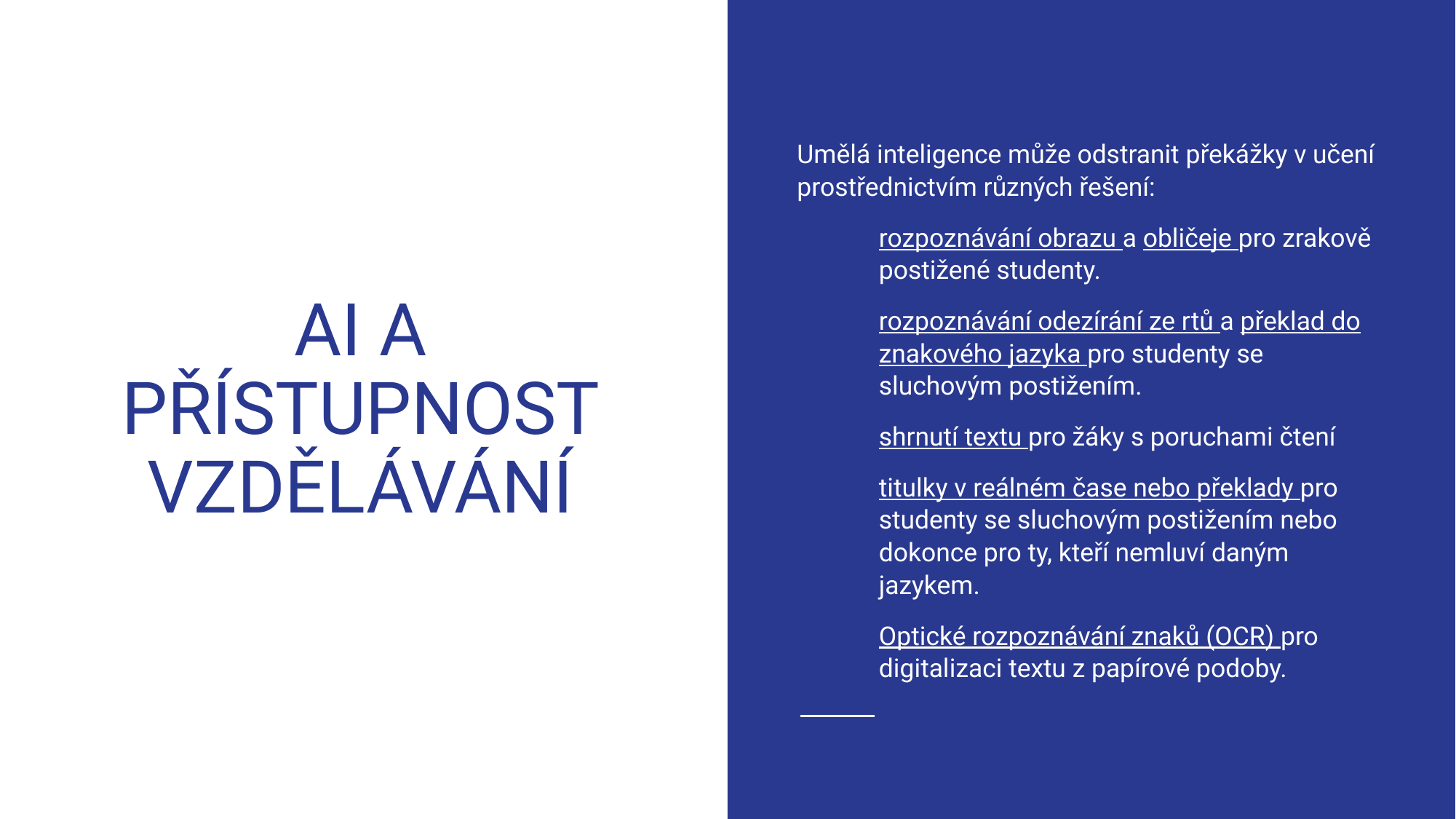

Umělá inteligence může odstranit překážky v učení prostřednictvím různých řešení:
rozpoznávání obrazu a obličeje pro zrakově postižené studenty.
rozpoznávání odezírání ze rtů a překlad do znakového jazyka pro studenty se sluchovým postižením.
shrnutí textu pro žáky s poruchami čtení
titulky v reálném čase nebo překlady pro studenty se sluchovým postižením nebo dokonce pro ty, kteří nemluví daným jazykem.
Optické rozpoznávání znaků (OCR) pro digitalizaci textu z papírové podoby.
# AI A PŘÍSTUPNOST VZDĚLÁVÁNÍ